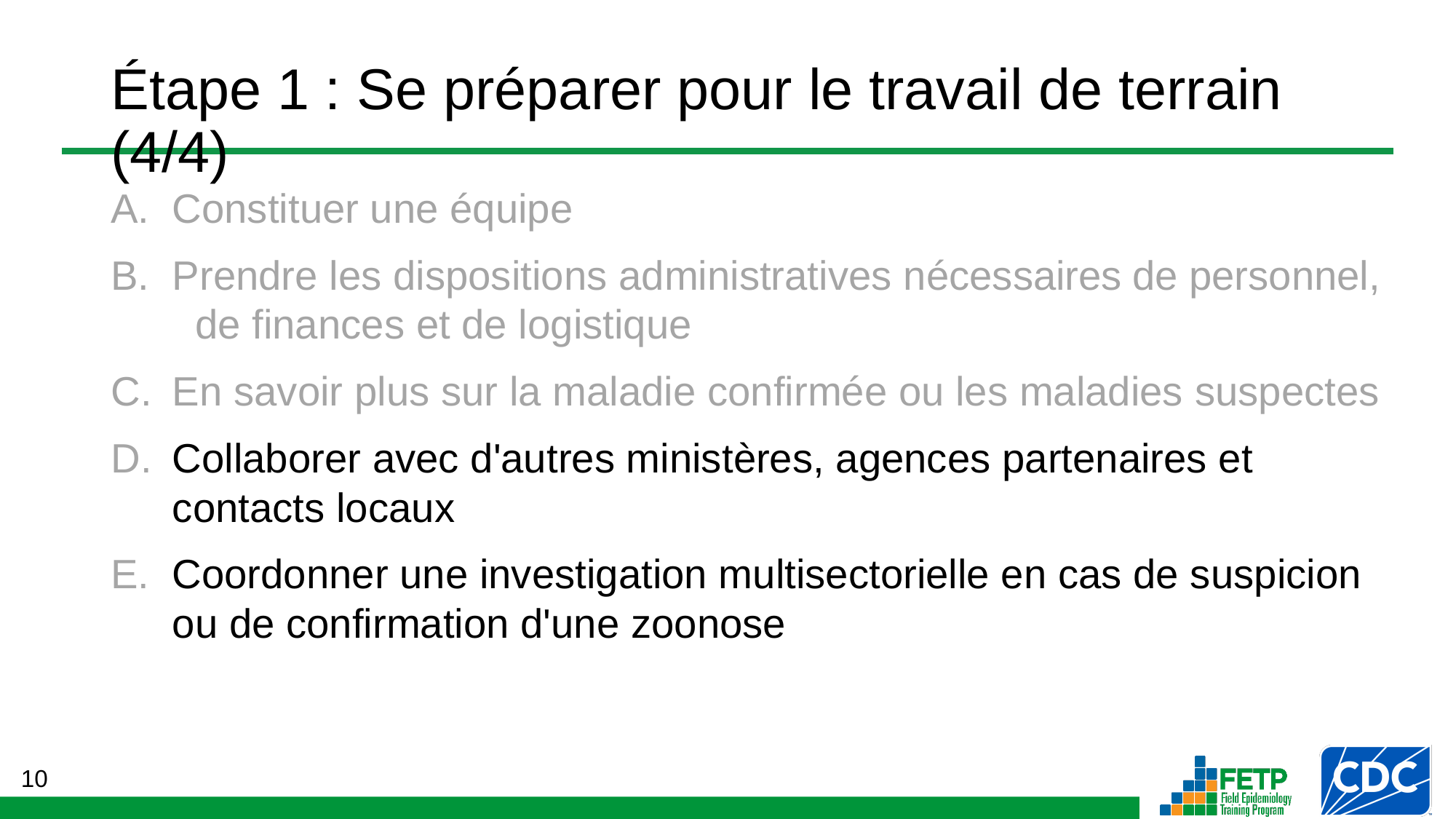

# Étape 1 : Se préparer pour le travail de terrain (4/4)
Constituer une équipe
Prendre les dispositions administratives nécessaires de personnel,   de finances et de logistique
En savoir plus sur la maladie confirmée ou les maladies suspectes
Collaborer avec d'autres ministères, agences partenaires et contacts locaux
Coordonner une investigation multisectorielle en cas de suspicion ou de confirmation d'une zoonose